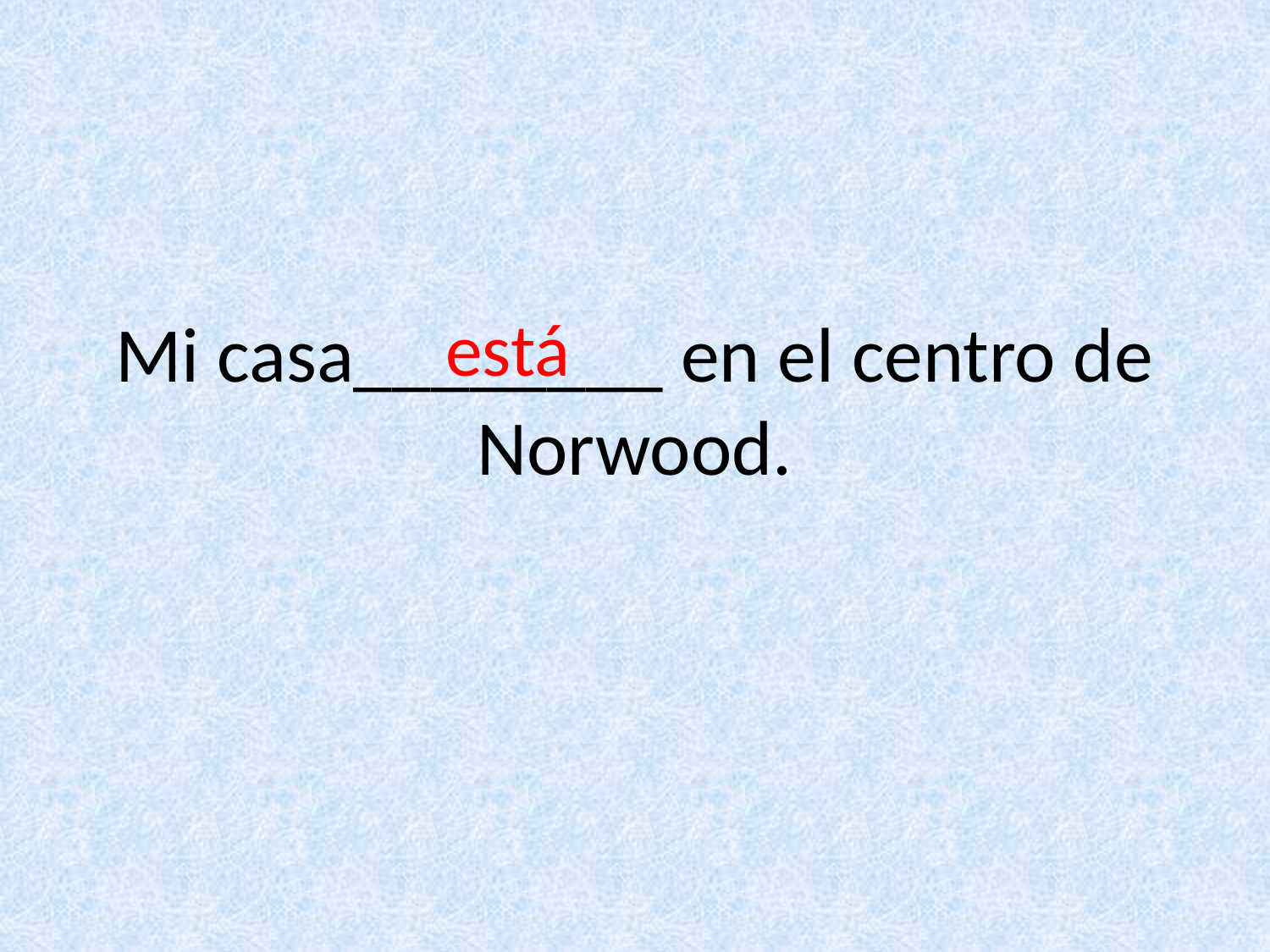

# Mi casa________ en el centro de Norwood.
está